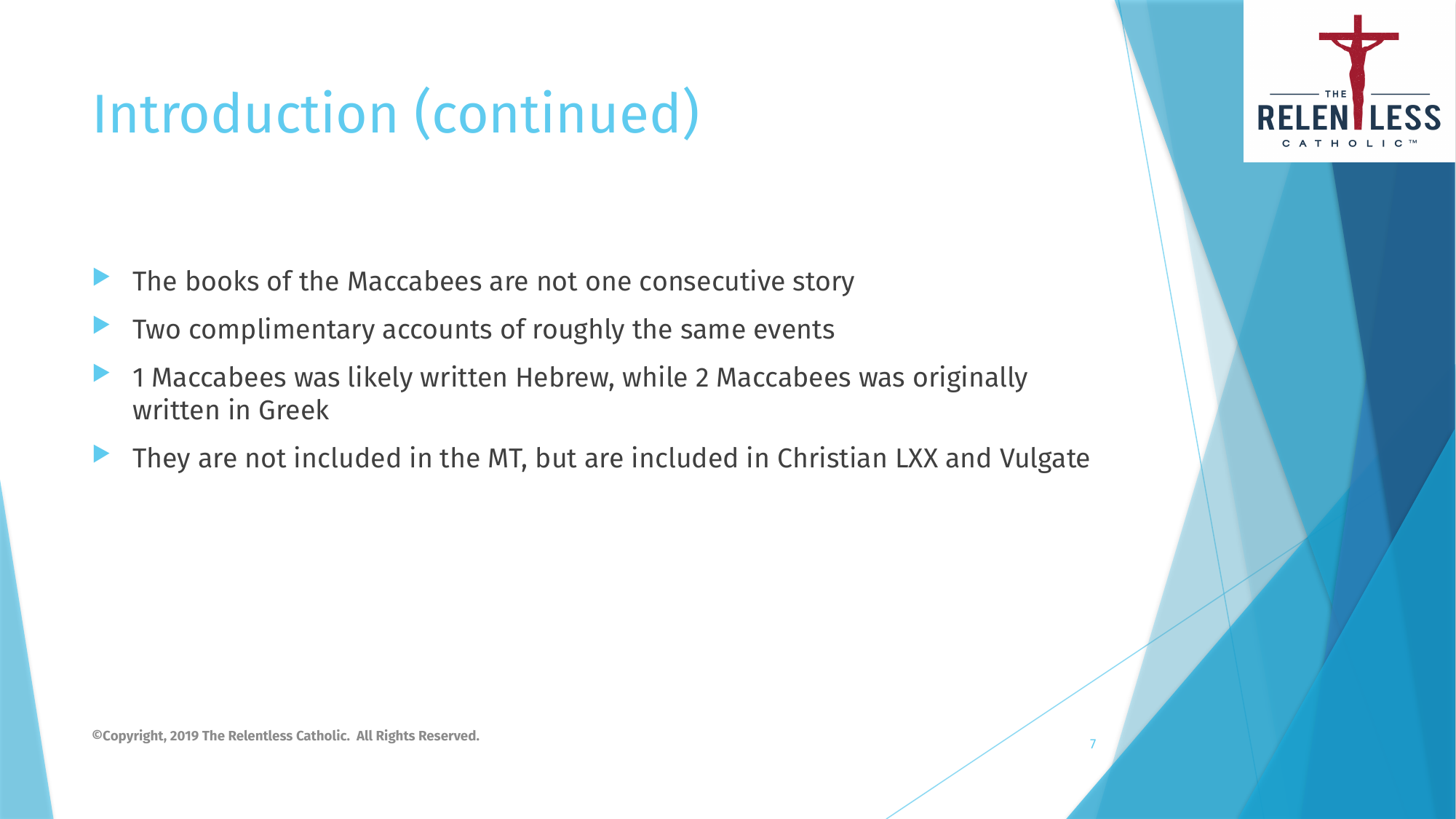

# Introduction (continued)
The books of the Maccabees are not one consecutive story
Two complimentary accounts of roughly the same events
1 Maccabees was likely written Hebrew, while 2 Maccabees was originally written in Greek
They are not included in the MT, but are included in Christian LXX and Vulgate
©Copyright, 2019 The Relentless Catholic.  All Rights Reserved.

7